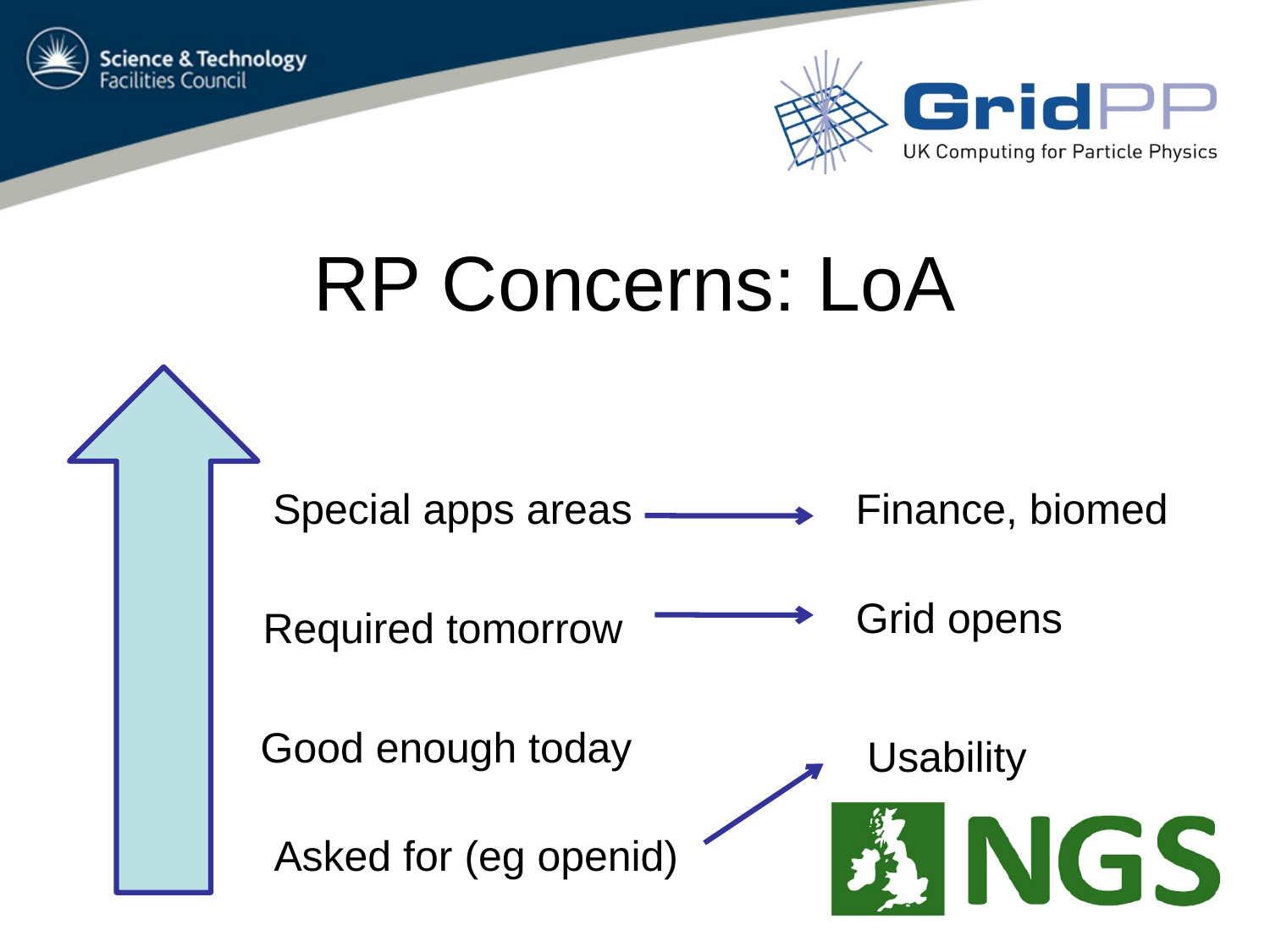

# RP Concerns: LoA

Special apps areas
Finance, biomed
Grid opens
Required tomorrow
Good enough today
Usability
Asked for (eg openid)